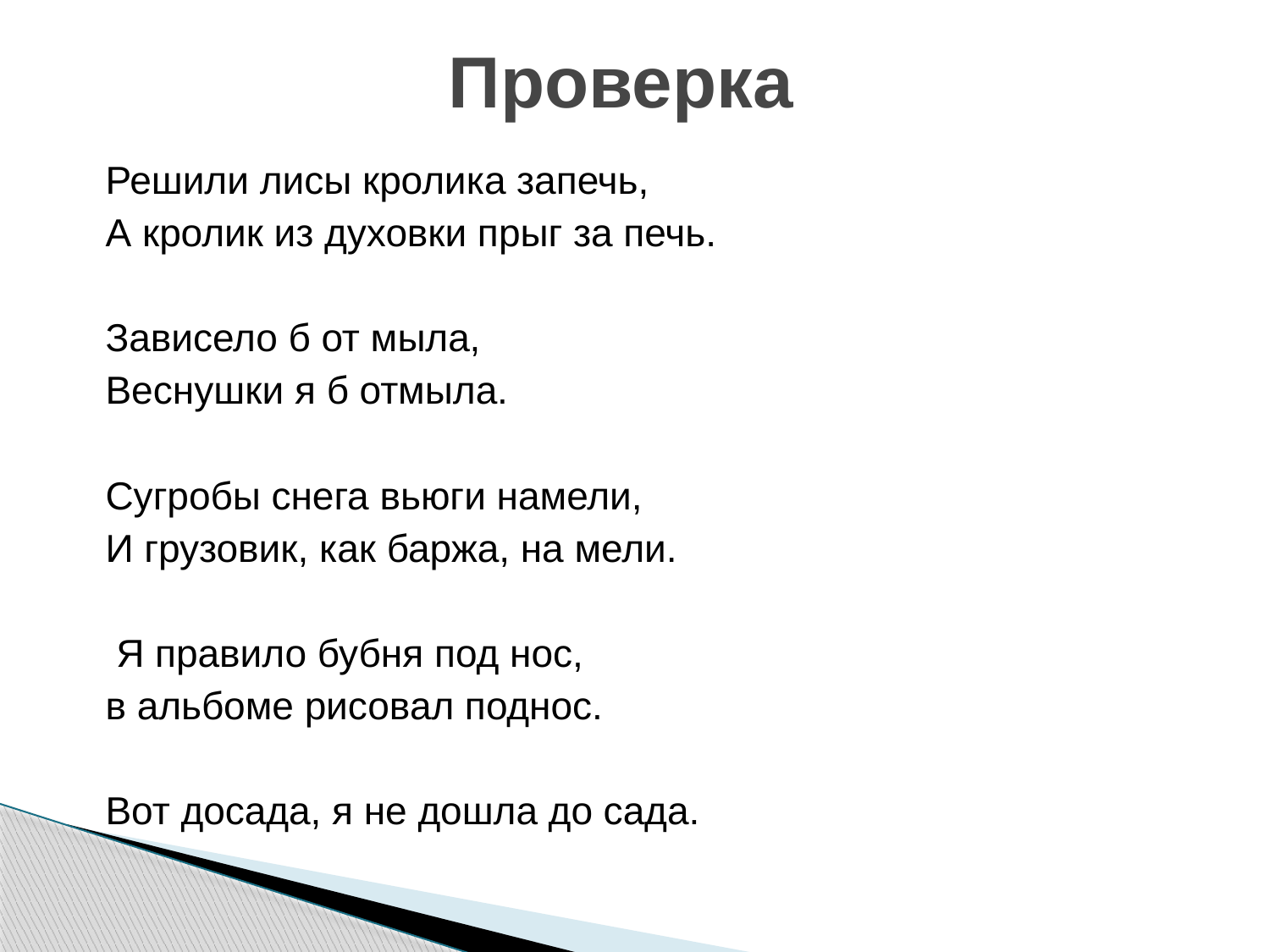

# Проверка
Решили лисы кролика запечь,
А кролик из духовки прыг за печь.

Зависело б от мыла,
Веснушки я б отмыла.

Сугробы снега вьюги намели,
И грузовик, как баржа, на мели.

 Я правило бубня под нос,
в альбоме рисовал поднос.

Вот досада, я не дошла до сада.